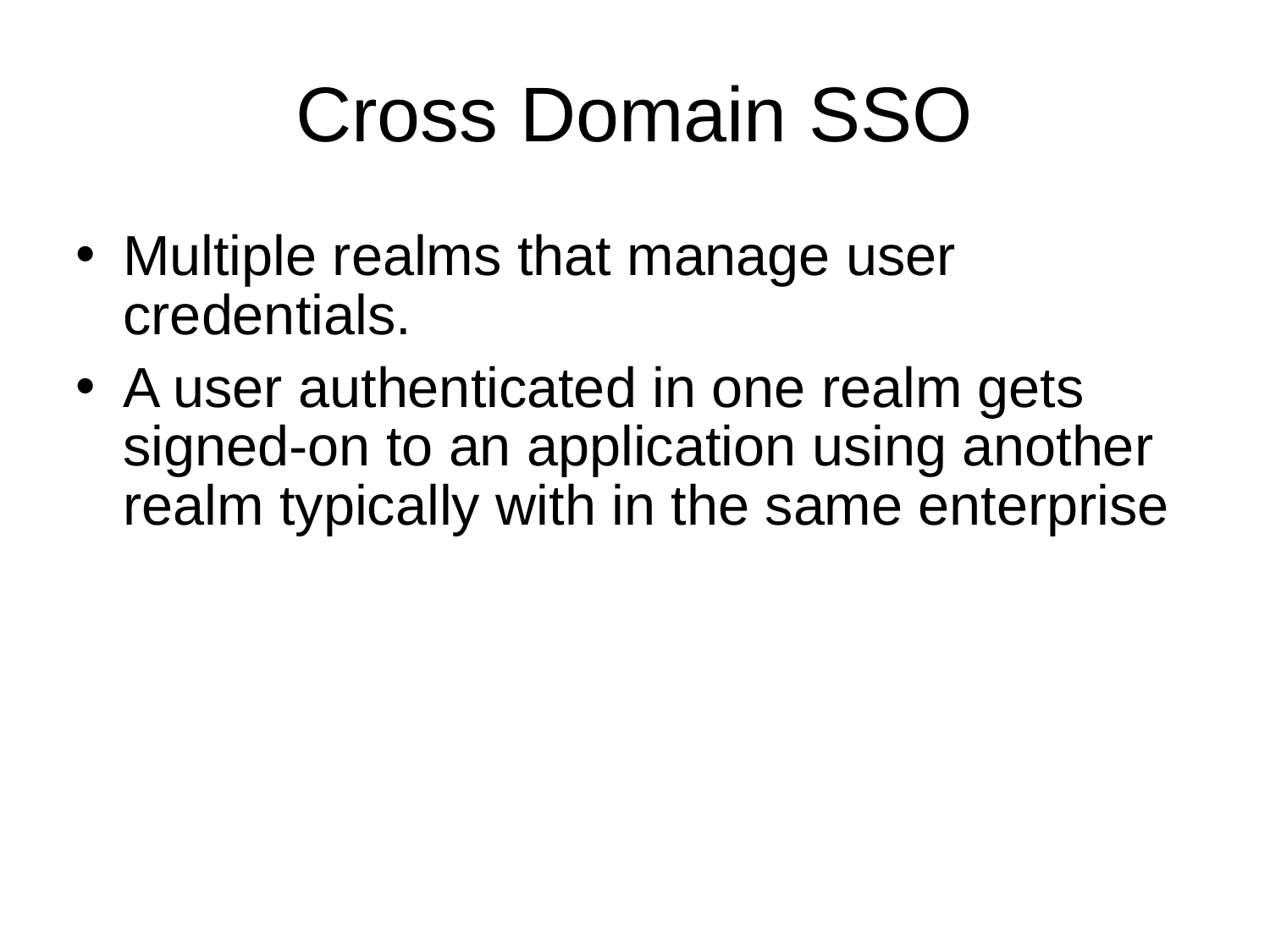

# Cross Domain SSO
Multiple realms that manage user credentials.
A user authenticated in one realm gets signed-on to an application using another realm typically with in the same enterprise